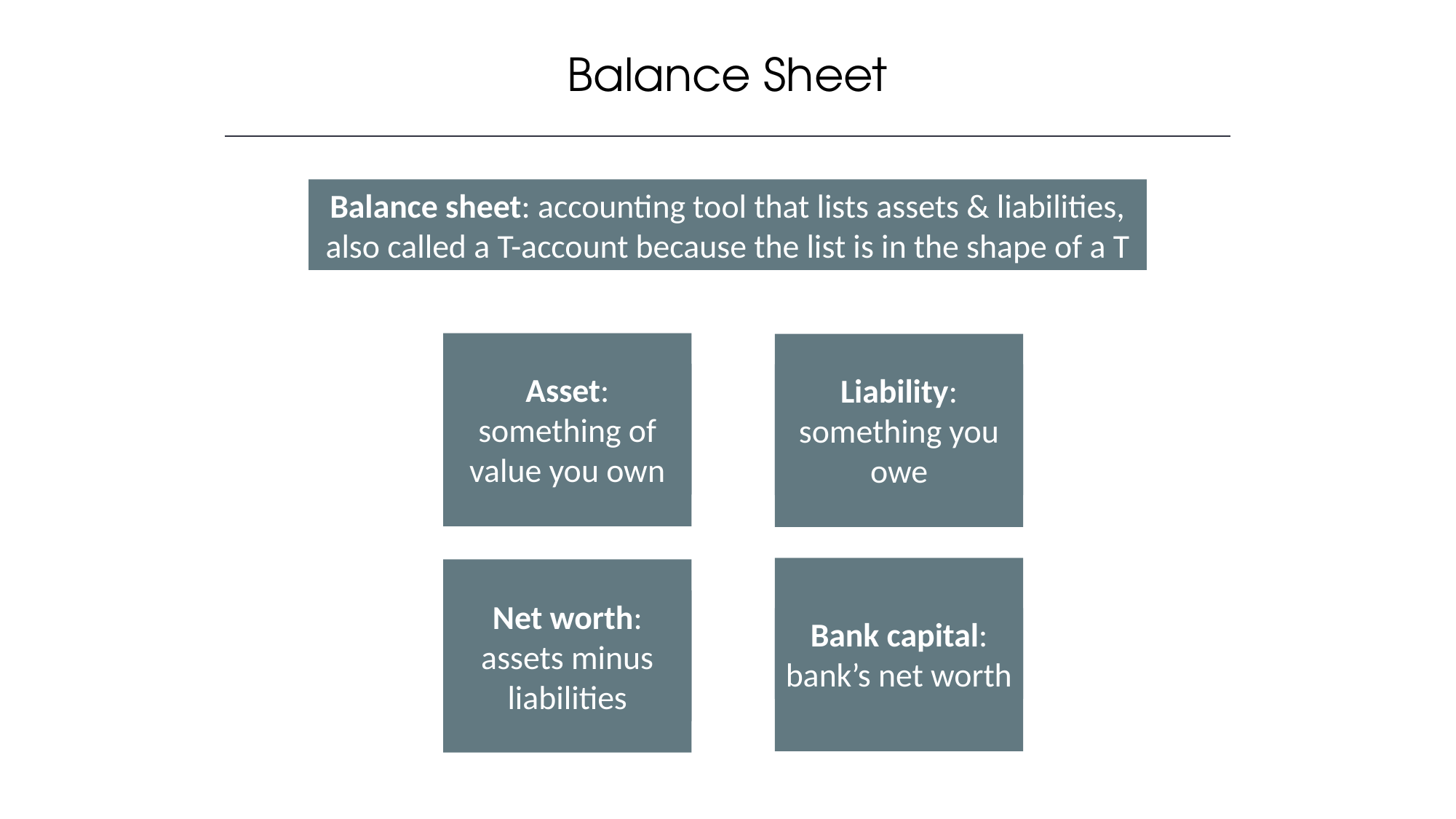

Balance Sheet
HAWKES LEARNING
Balance sheet: accounting tool that lists assets & liabilities, also called a T-account because the list is in the shape of a T

Asset: something of value you own

Liability: something you owe

Bank capital: bank’s net worth

Net worth: assets minus liabilities